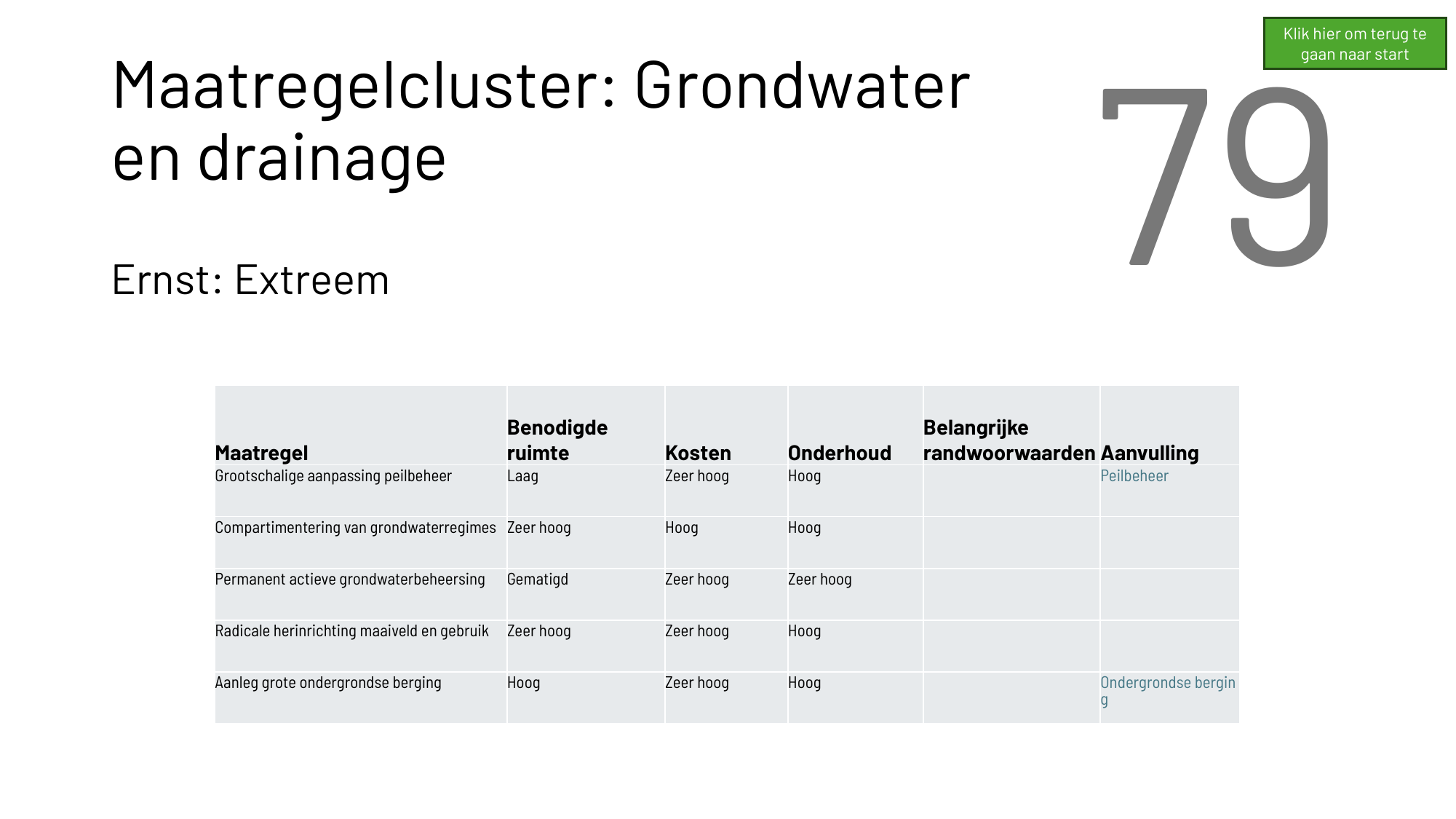

Klik hier om terug te gaan naar start
# Maatregelcluster: Grondwater en drainage
79
Ernst: Extreem
| Maatregel | Benodigde ruimte | Kosten | Onderhoud | Belangrijke randwoorwaarden | Aanvulling |
| --- | --- | --- | --- | --- | --- |
| Grootschalige aanpassing peilbeheer | Laag | Zeer hoog | Hoog |  | Peilbeheer |
| Compartimentering van grondwaterregimes | Zeer hoog | Hoog | Hoog |  |  |
| Permanent actieve grondwaterbeheersing | Gematigd | Zeer hoog | Zeer hoog |  |  |
| Radicale herinrichting maaiveld en gebruik | Zeer hoog | Zeer hoog | Hoog |  |  |
| Aanleg grote ondergrondse berging | Hoog | Zeer hoog | Hoog |  | Ondergrondse berging |